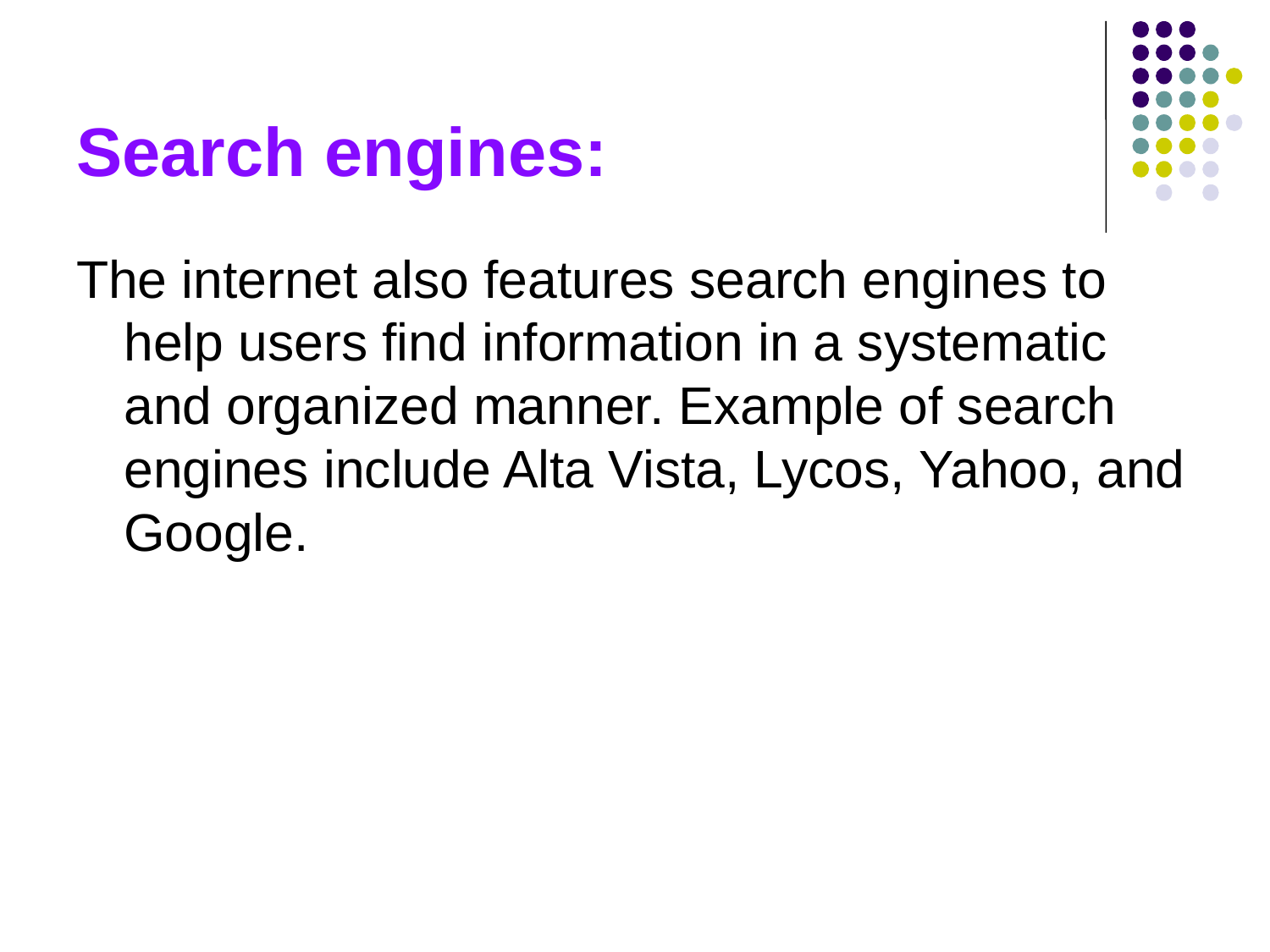

# Search engines:
The internet also features search engines to help users find information in a systematic and organized manner. Example of search engines include Alta Vista, Lycos, Yahoo, and Google.